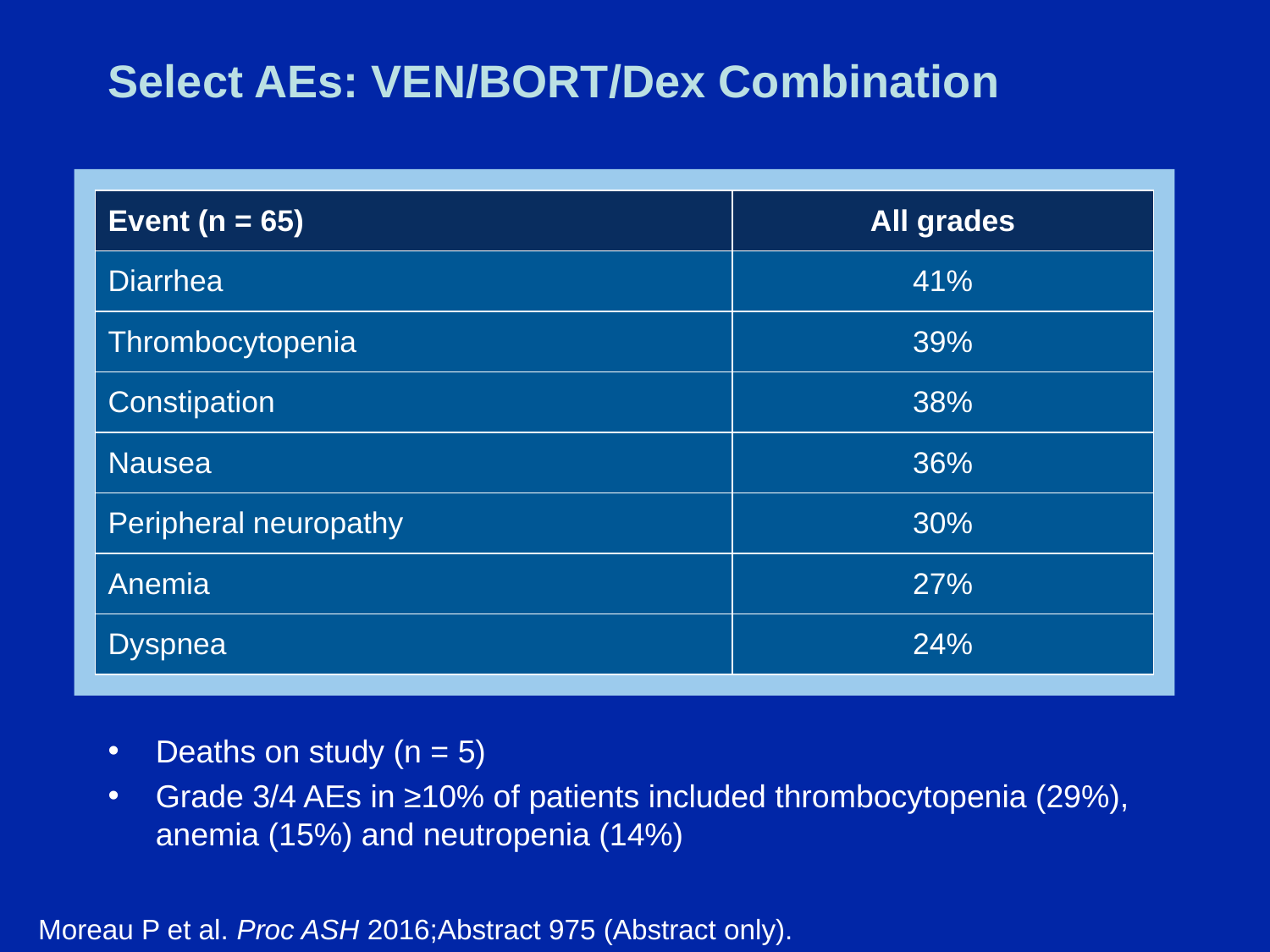

# Select AEs: VEN/BORT/Dex Combination

| Event (n = 65) | All grades |
| --- | --- |
| Diarrhea | 41% |
| Thrombocytopenia | 39% |
| Constipation | 38% |
| Nausea | 36% |
| Peripheral neuropathy | 30% |
| Anemia | 27% |
| Dyspnea | 24% |
Deaths on study (n = 5)
Grade 3/4 AEs in ≥10% of patients included thrombocytopenia (29%), anemia (15%) and neutropenia (14%)
Moreau P et al. Proc ASH 2016;Abstract 975 (Abstract only).